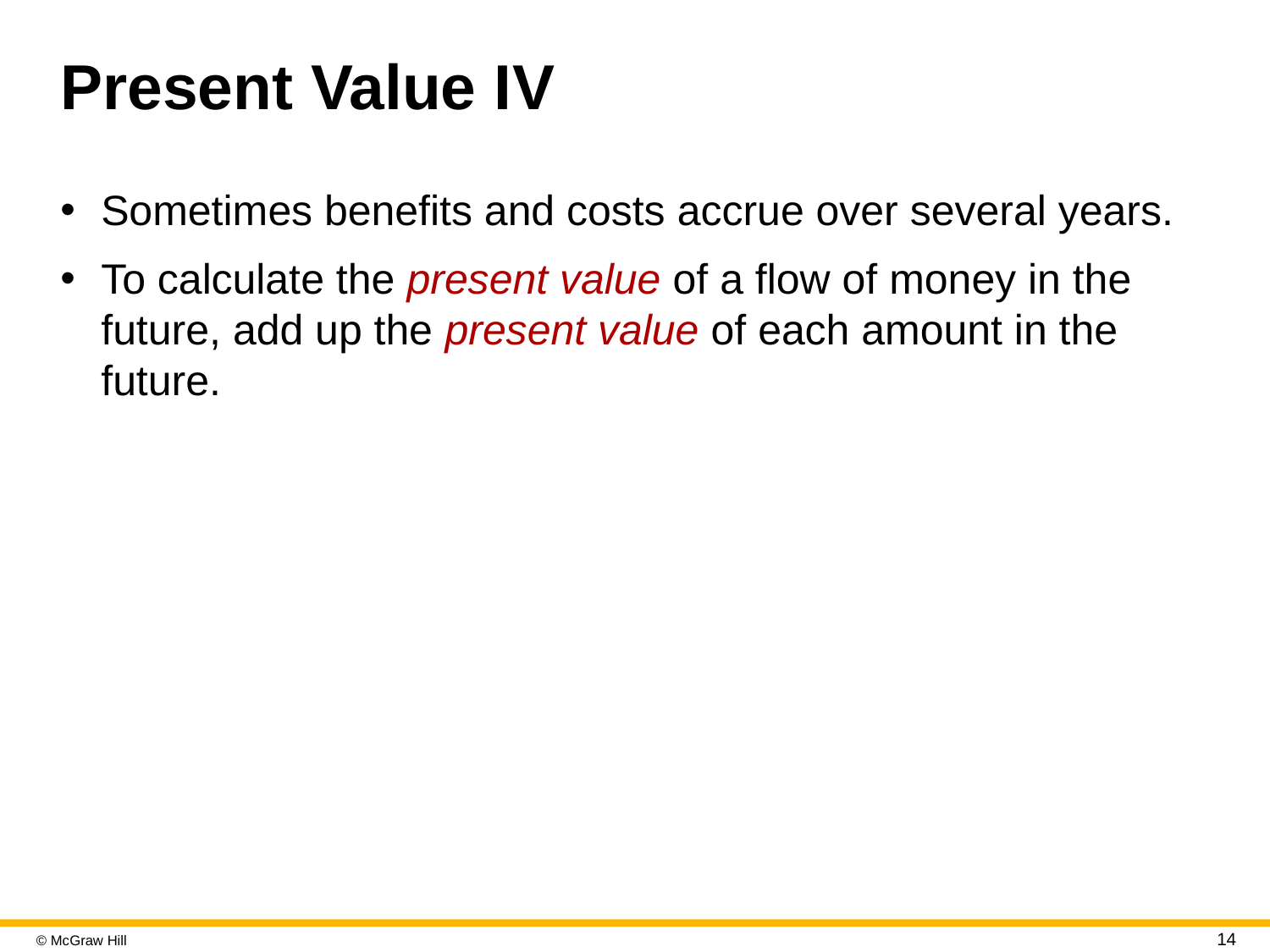

# Present Value I V
Sometimes benefits and costs accrue over several years.
To calculate the present value of a flow of money in the future, add up the present value of each amount in the future.